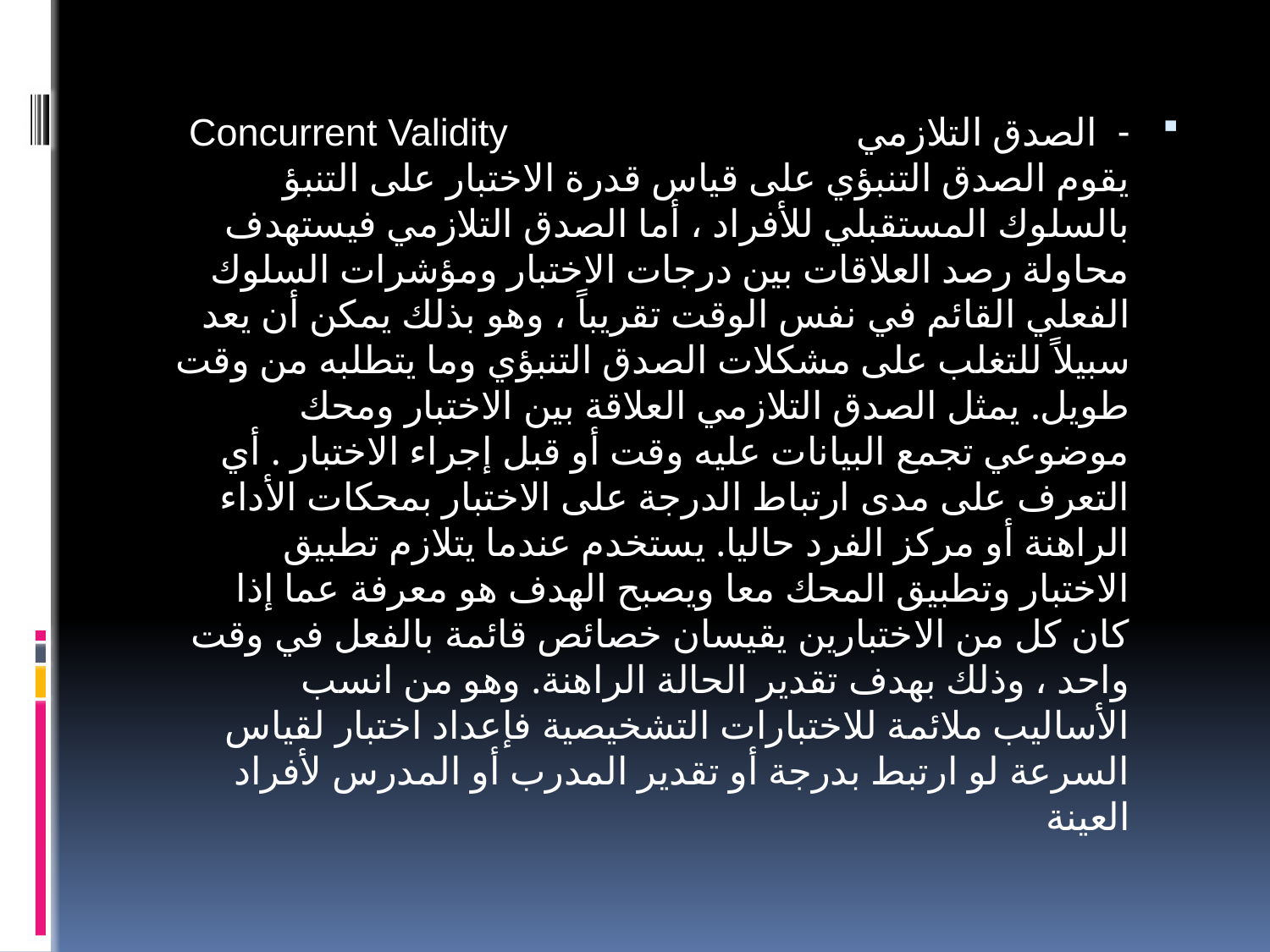

-  الصدق التلازمي                                   Concurrent Validity
يقوم الصدق التنبؤي على قياس قدرة الاختبار على التنبؤ بالسلوك المستقبلي للأفراد ، أما الصدق التلازمي فيستهدف محاولة رصد العلاقات بين درجات الاختبار ومؤشرات السلوك الفعلي القائم في نفس الوقت تقريباً ، وهو بذلك يمكن أن يعد سبيلاً للتغلب على مشكلات الصدق التنبؤي وما يتطلبه من وقت طويل. يمثل الصدق التلازمي العلاقة بين الاختبار ومحك موضوعي تجمع البيانات عليه وقت أو قبل إجراء الاختبار . أي التعرف على مدى ارتباط الدرجة على الاختبار بمحكات الأداء الراهنة أو مركز الفرد حاليا. يستخدم عندما يتلازم تطبيق الاختبار وتطبيق المحك معا ويصبح الهدف هو معرفة عما إذا كان كل من الاختبارين يقيسان خصائص قائمة بالفعل في وقت واحد ، وذلك بهدف تقدير الحالة الراهنة. وهو من انسب الأساليب ملائمة للاختبارات التشخيصية فإعداد اختبار لقياس السرعة لو ارتبط بدرجة أو تقدير المدرب أو المدرس لأفراد العينة